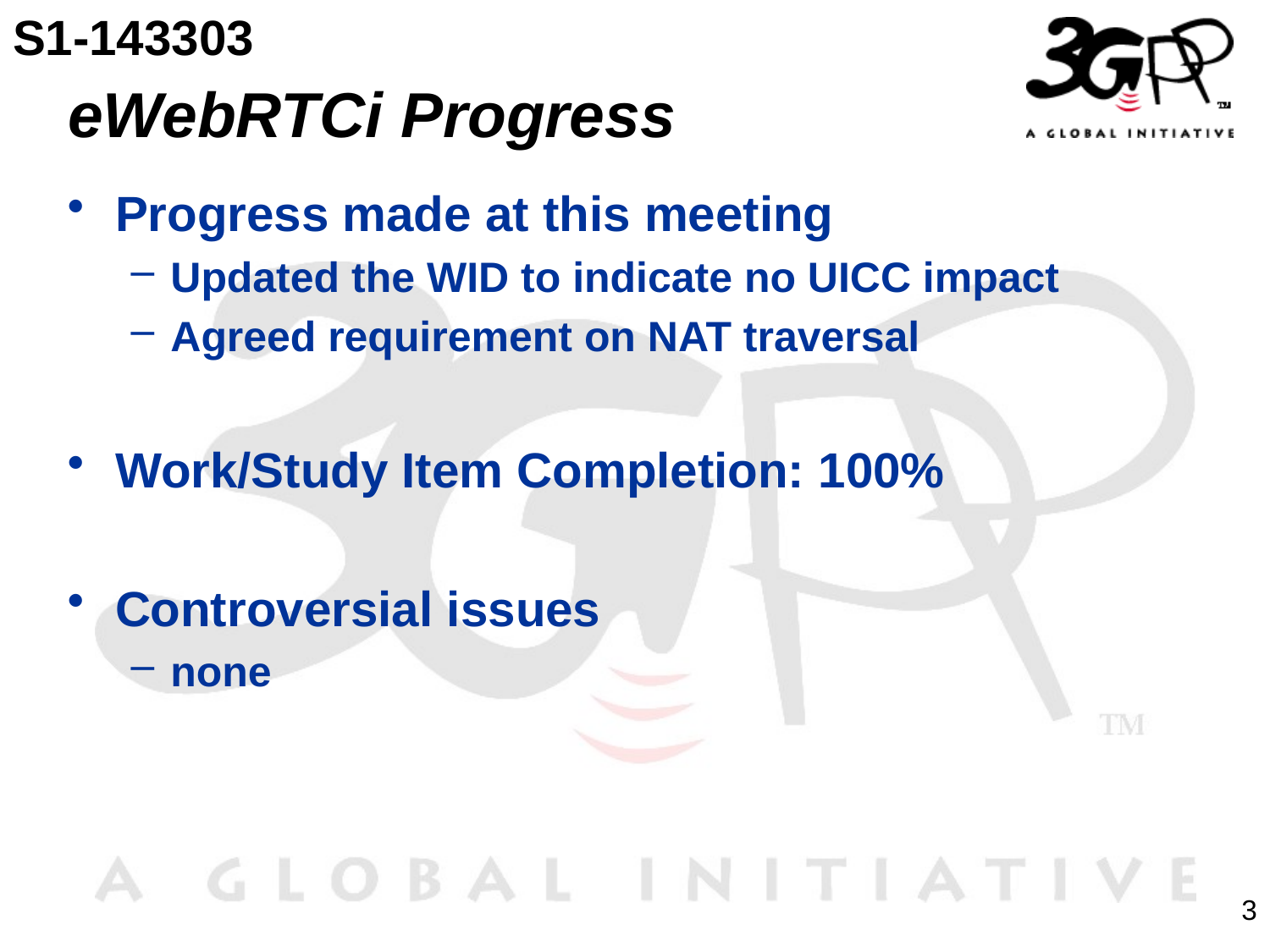

S1-143303
# eWebRTCi Progress
Progress made at this meeting
Updated the WID to indicate no UICC impact
Agreed requirement on NAT traversal

Work/Study Item Completion: 100%

Controversial issues
none
3